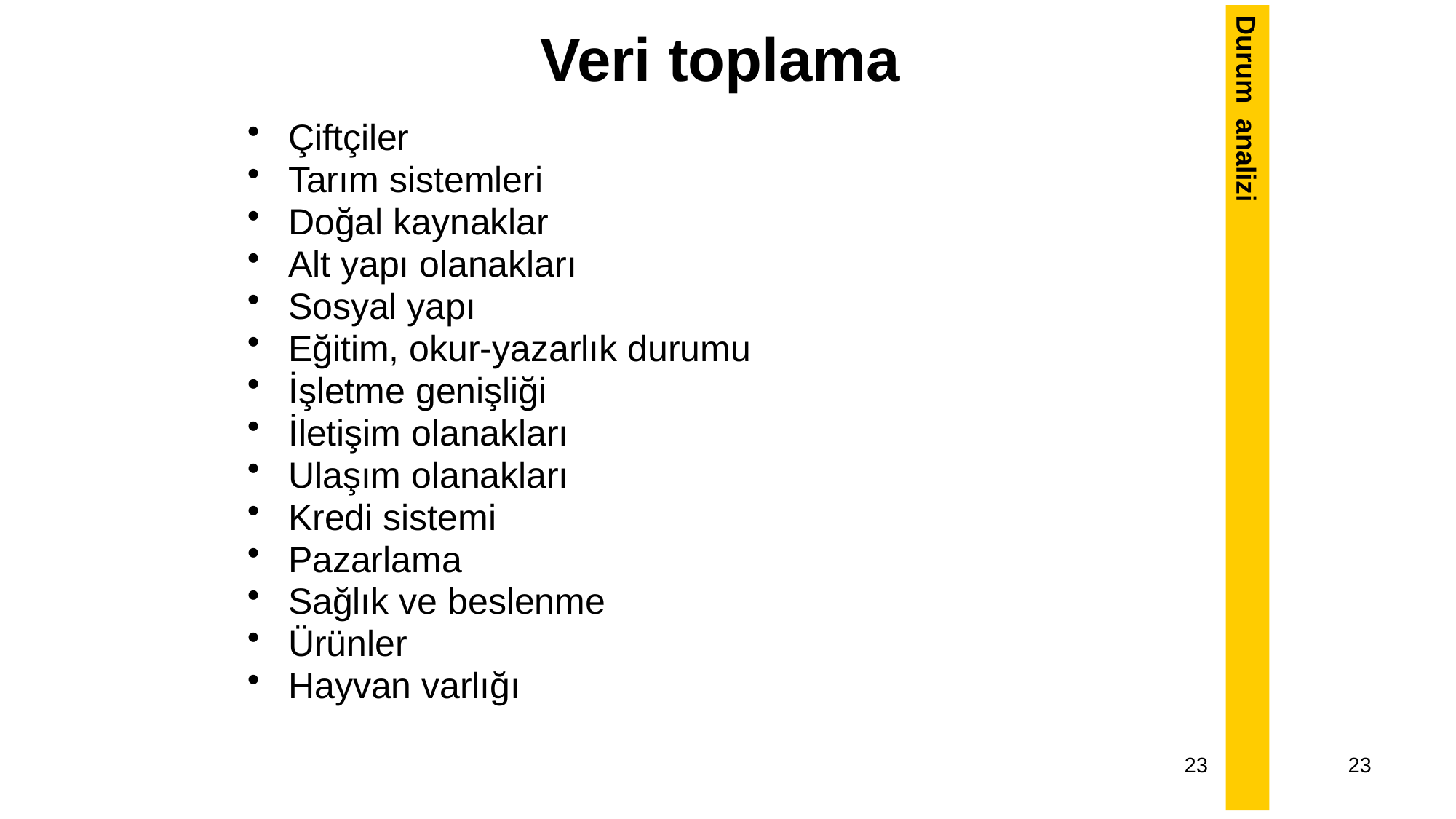

Veri toplama

Çiftçiler
Tarım sistemleri
Doğal kaynaklar
Alt yapı olanakları
Sosyal yapı
Eğitim, okur-yazarlık durumu
İşletme genişliği
İletişim olanakları
Ulaşım olanakları
Kredi sistemi
Pazarlama
Sağlık ve beslenme
Ürünler
Hayvan varlığı

Durum  analizi
23
23